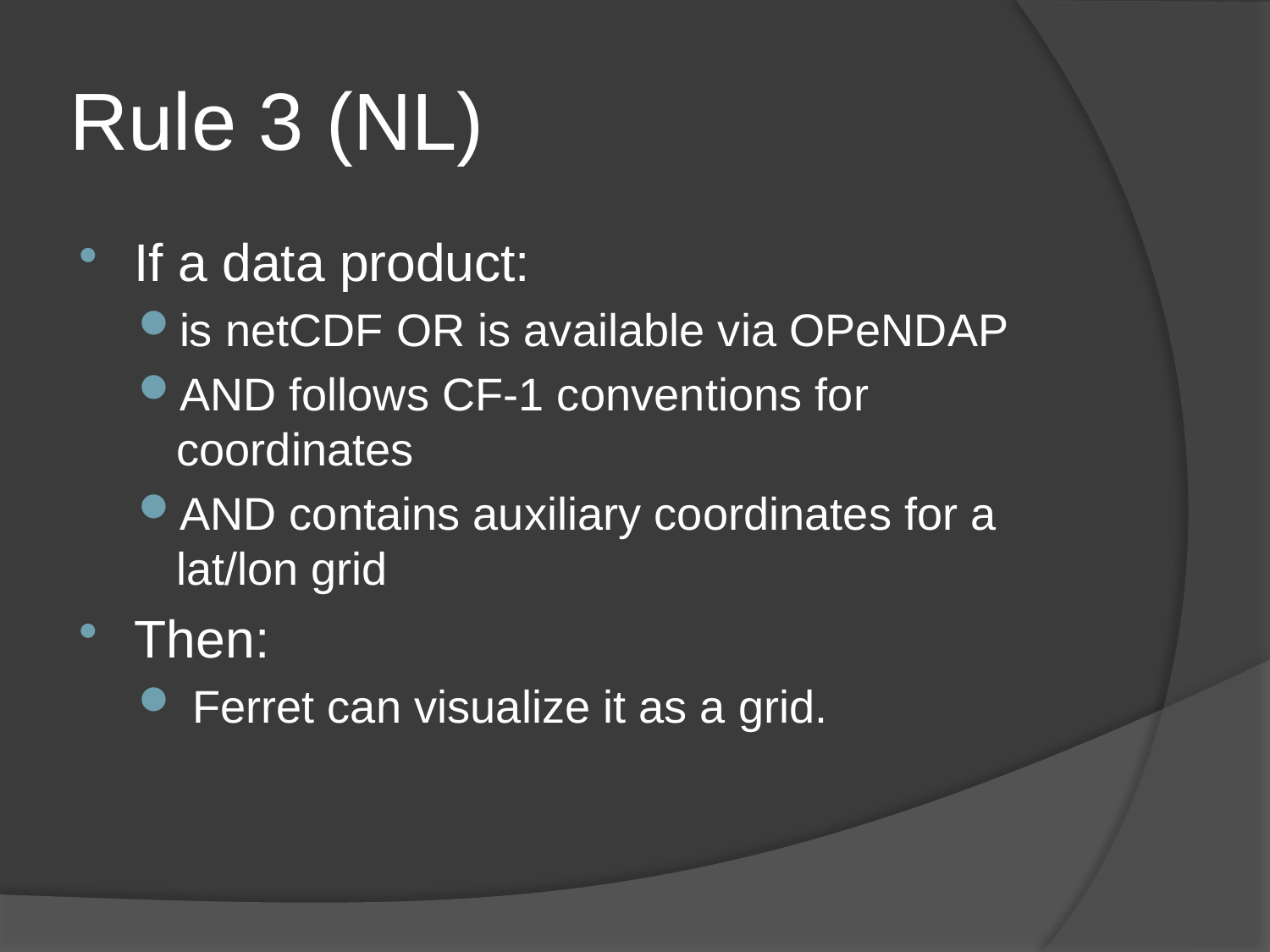

# Rule 3 (NL)
If a data product:
is netCDF OR is available via OPeNDAP
AND follows CF-1 conventions for coordinates
AND contains auxiliary coordinates for a lat/lon grid
Then:
 Ferret can visualize it as a grid.